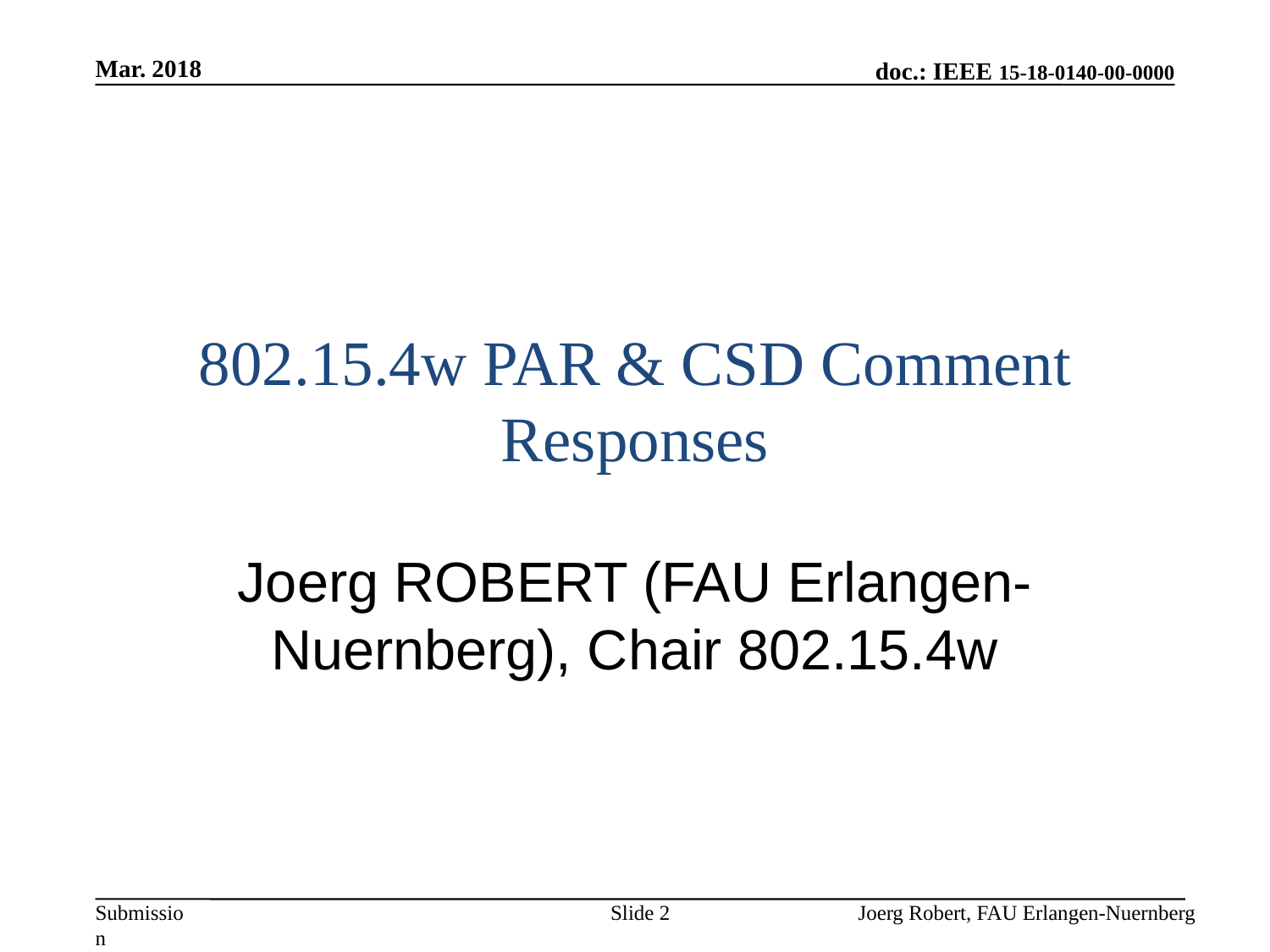

Mar. 2018
# 802.15.4w PAR & CSD Comment Responses
Joerg ROBERT (FAU Erlangen-Nuernberg), Chair 802.15.4w
Slide 2
Joerg Robert, FAU Erlangen-Nuernberg